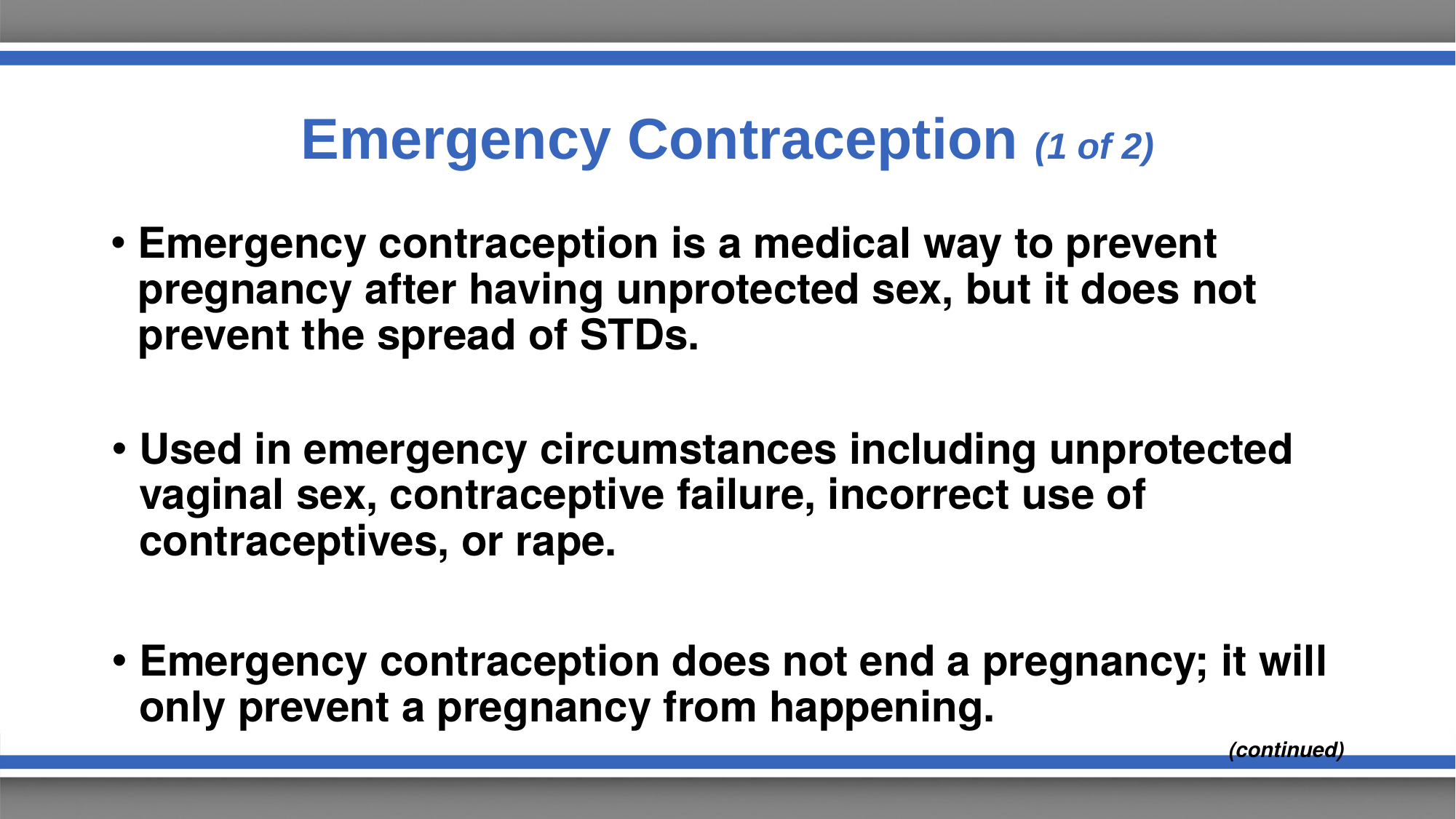

# Emergency Contraception (1 of 2)
Emergency contraception is a medical way to prevent pregnancy after having unprotected sex, but it does not prevent the spread of STDs.

Used in emergency circumstances including unprotected vaginal sex, contraceptive failure, incorrect use of contraceptives, or rape.

Emergency contraception does not end a pregnancy; it will only prevent a pregnancy from happening.
(continued)